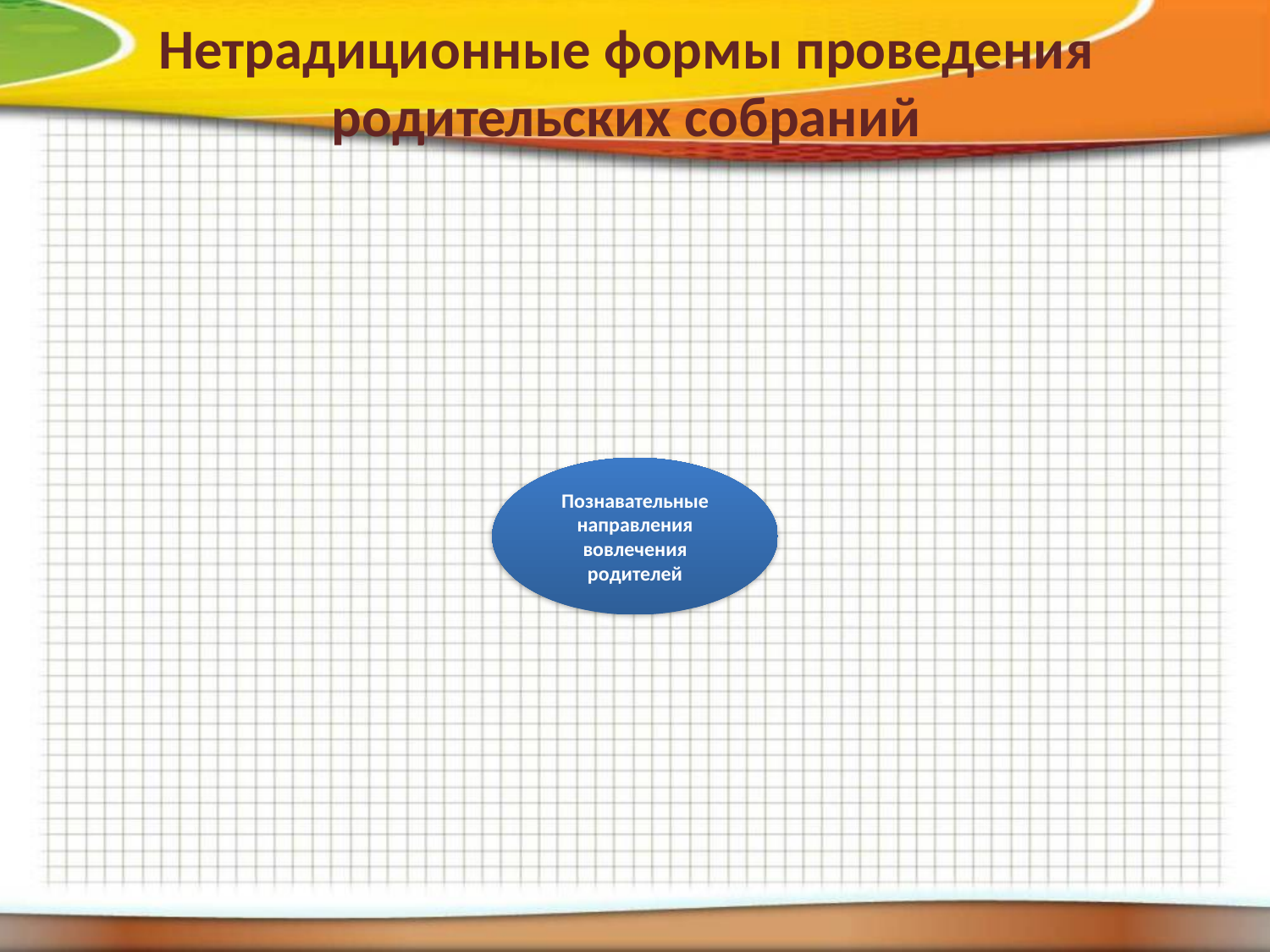

# Нетрадиционные формы проведения родительских собраний
Познавательные направления вовлечения родителей